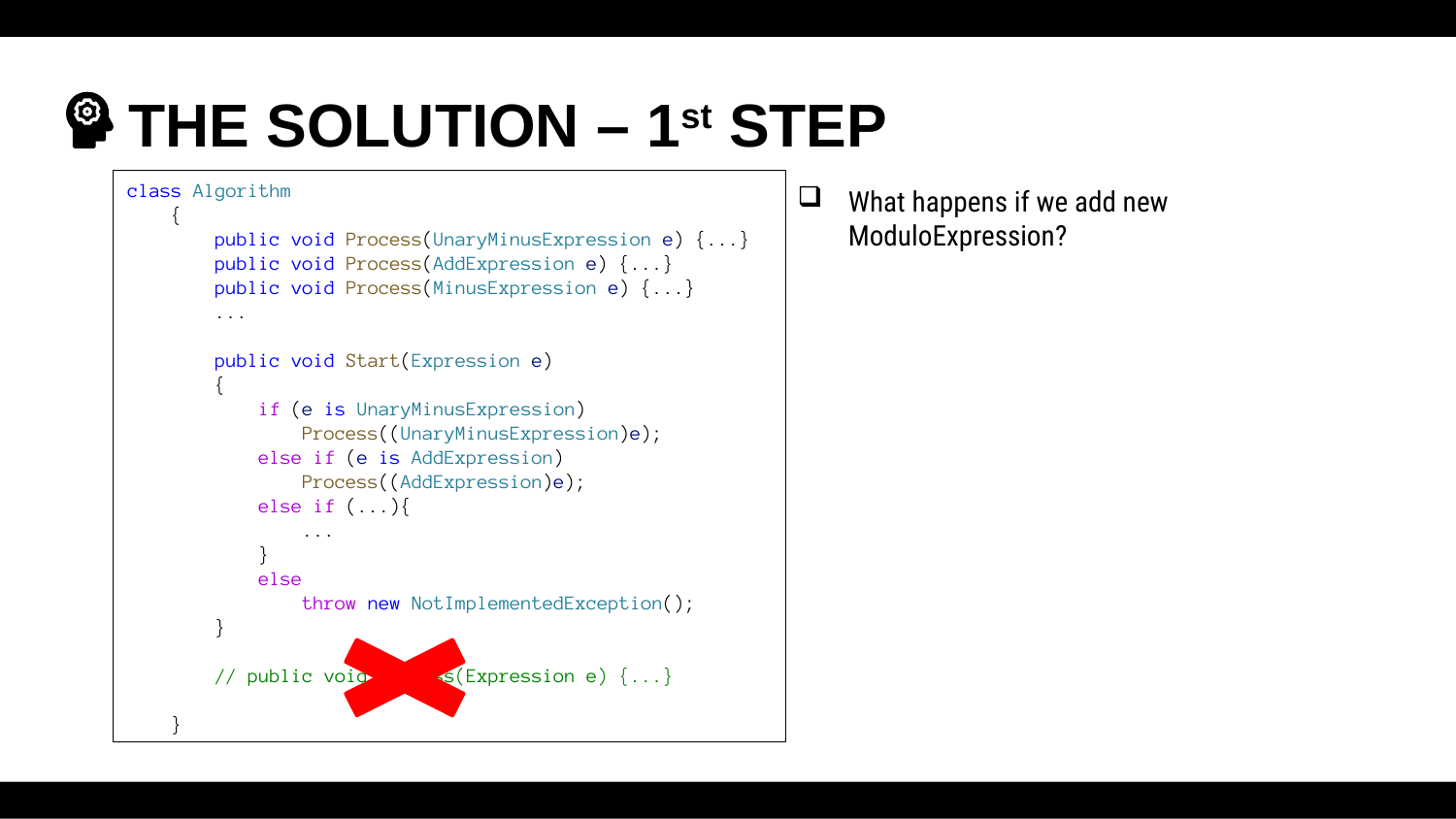

# THE SOLUTION – 1st STEP

What happens if we add new ModuloExpression?
class Algorithm
    {
        public void Process(UnaryMinusExpression e) {...}
        public void Process(AddExpression e) {...}
        public void Process(MinusExpression e) {...}
        ...
        public void Start(Expression e)
        {
            if (e is UnaryMinusExpression)
                Process((UnaryMinusExpression)e);
            else if (e is AddExpression)
                Process((AddExpression)e);
            else if (...){
                ...
            }
            else
                throw new NotImplementedException();
        }

        // public void Process(Expression e) {...}

    }